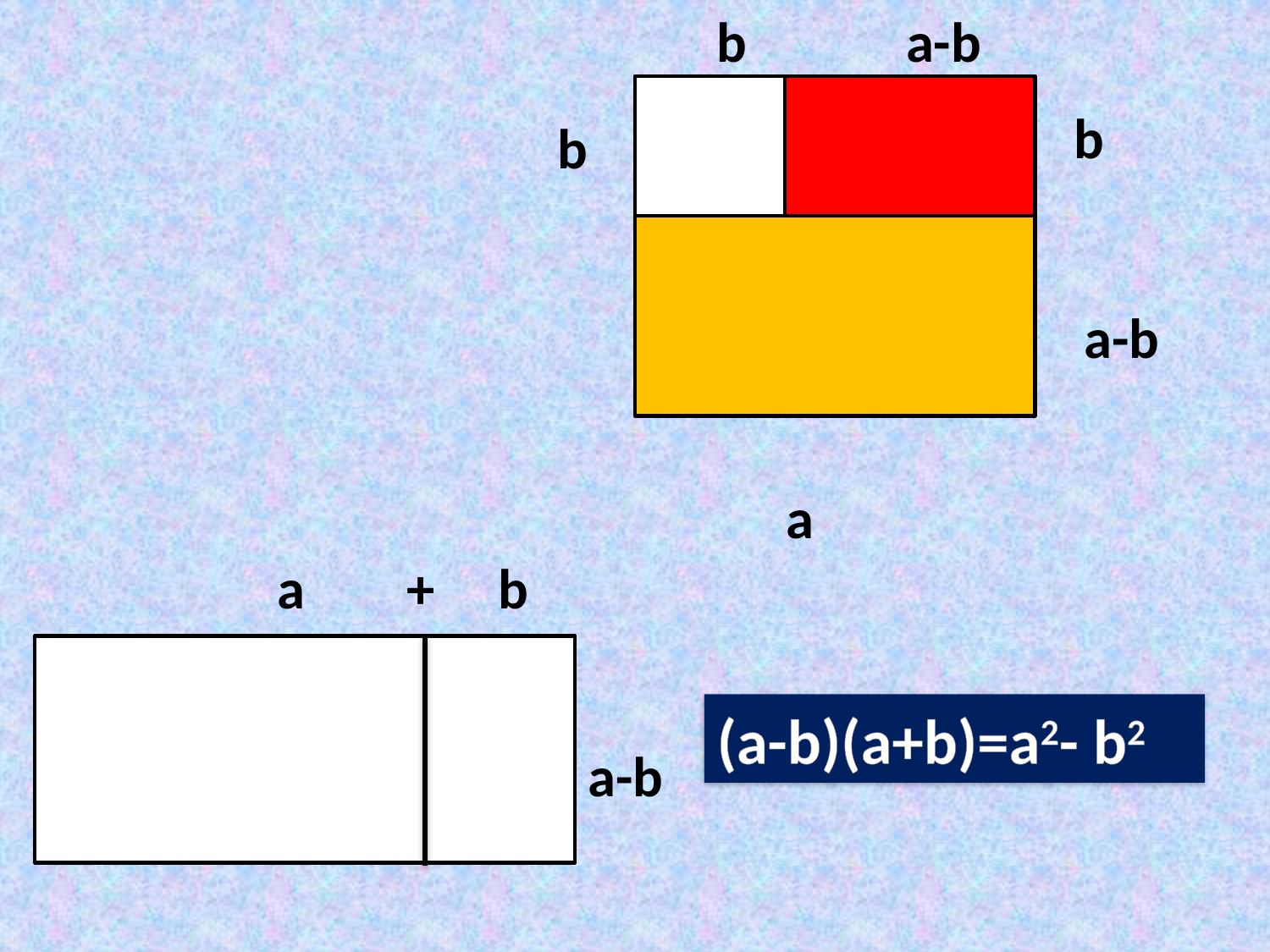

b
a-b

b
b

a-b
a
а        +     b

(a-b)(a+b)=a2- b2
a-b